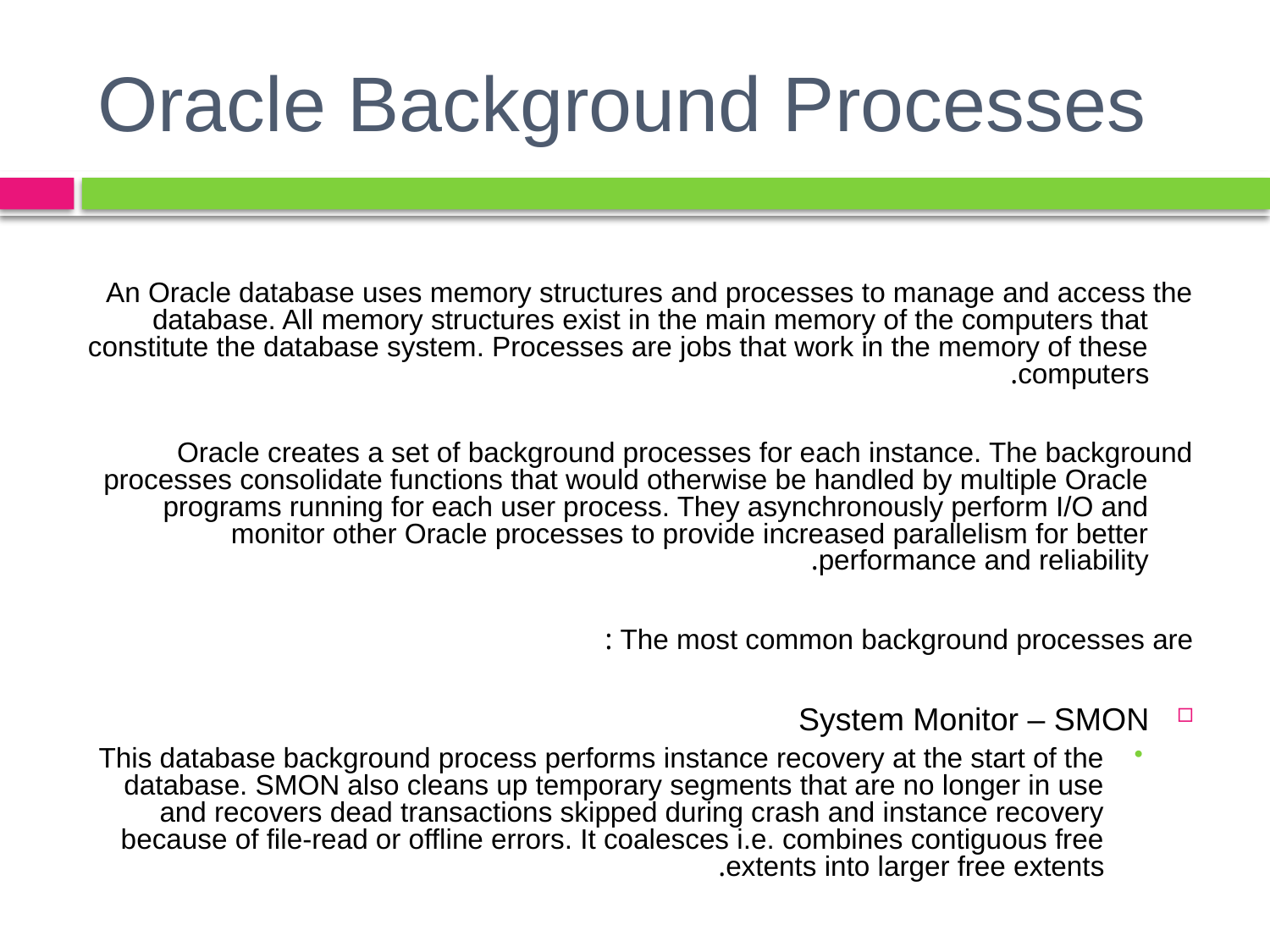

# Oracle Background Processes
	An Oracle database uses memory structures and processes to manage and access the database. All memory structures exist in the main memory of the computers that constitute the database system. Processes are jobs that work in the memory of these computers.

	Oracle creates a set of background processes for each instance. The background processes consolidate functions that would otherwise be handled by multiple Oracle programs running for each user process. They asynchronously perform I/O and monitor other Oracle processes to provide increased parallelism for better performance and reliability.

The most common background processes are :

System Monitor – SMON
This database background process performs instance recovery at the start of the database. SMON also cleans up temporary segments that are no longer in use and recovers dead transactions skipped during crash and instance recovery because of file-read or offline errors. It coalesces i.e. combines contiguous free extents into larger free extents.